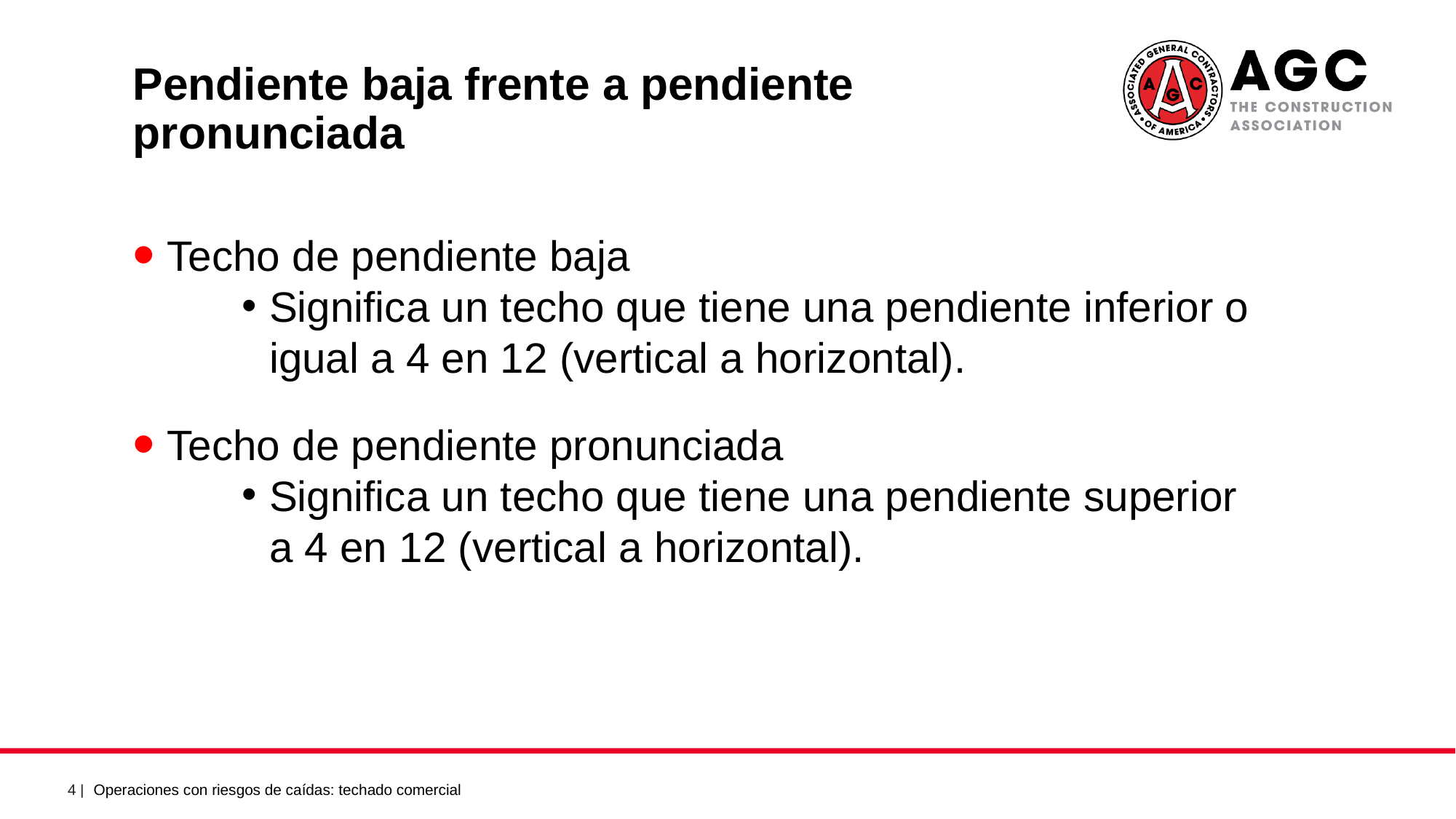

Pendiente baja frente a pendiente pronunciada
Techo de pendiente baja
Significa un techo que tiene una pendiente inferior o igual a 4 en 12 (vertical a horizontal).
Techo de pendiente pronunciada
Significa un techo que tiene una pendiente superior a 4 en 12 (vertical a horizontal).
Operaciones con riesgos de caídas: techado comercial